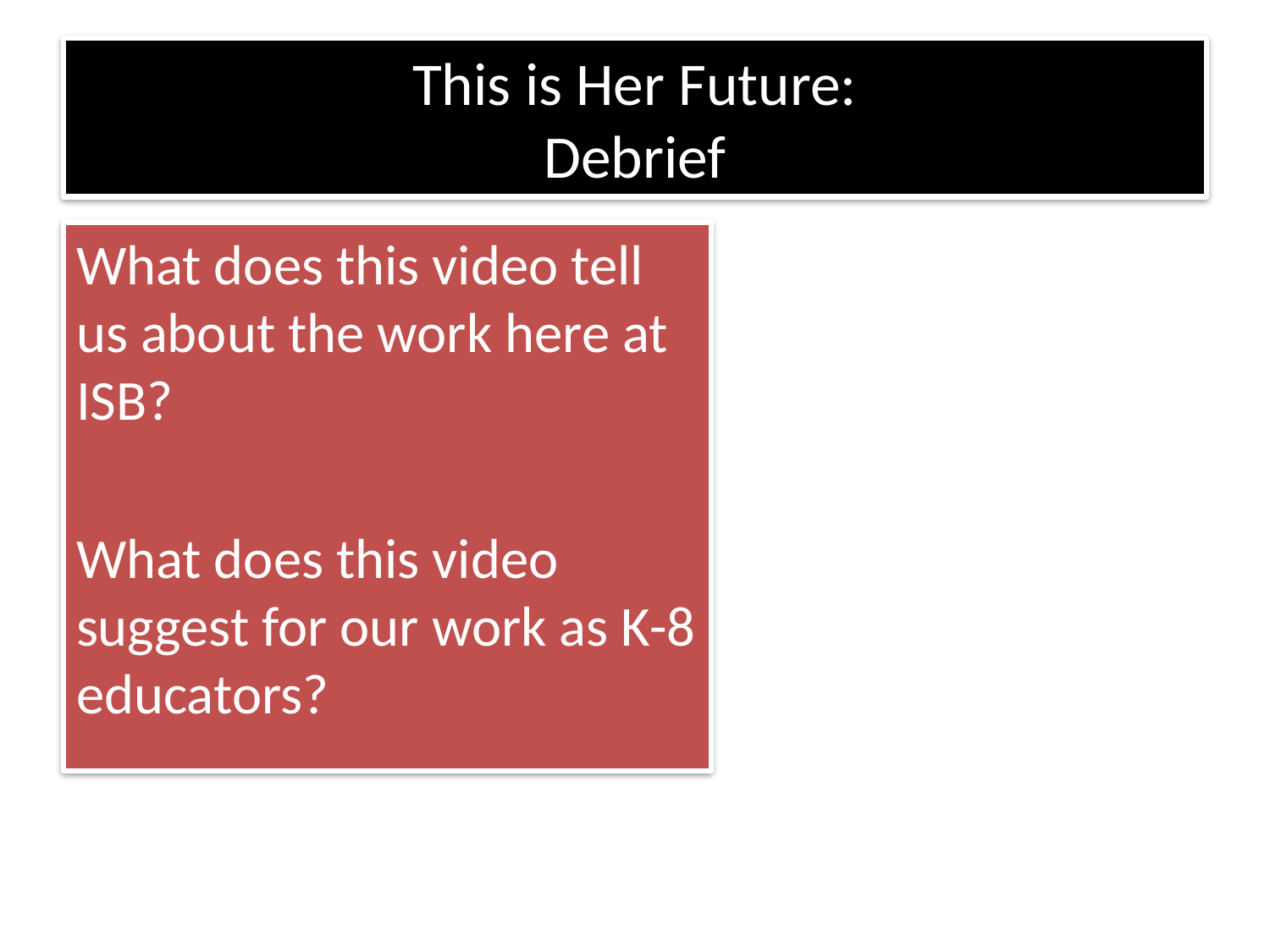

# This is Her Future: Debrief
What does this video tell us about the work here at ISB?

What does this video suggest for our work as K-8 educators?